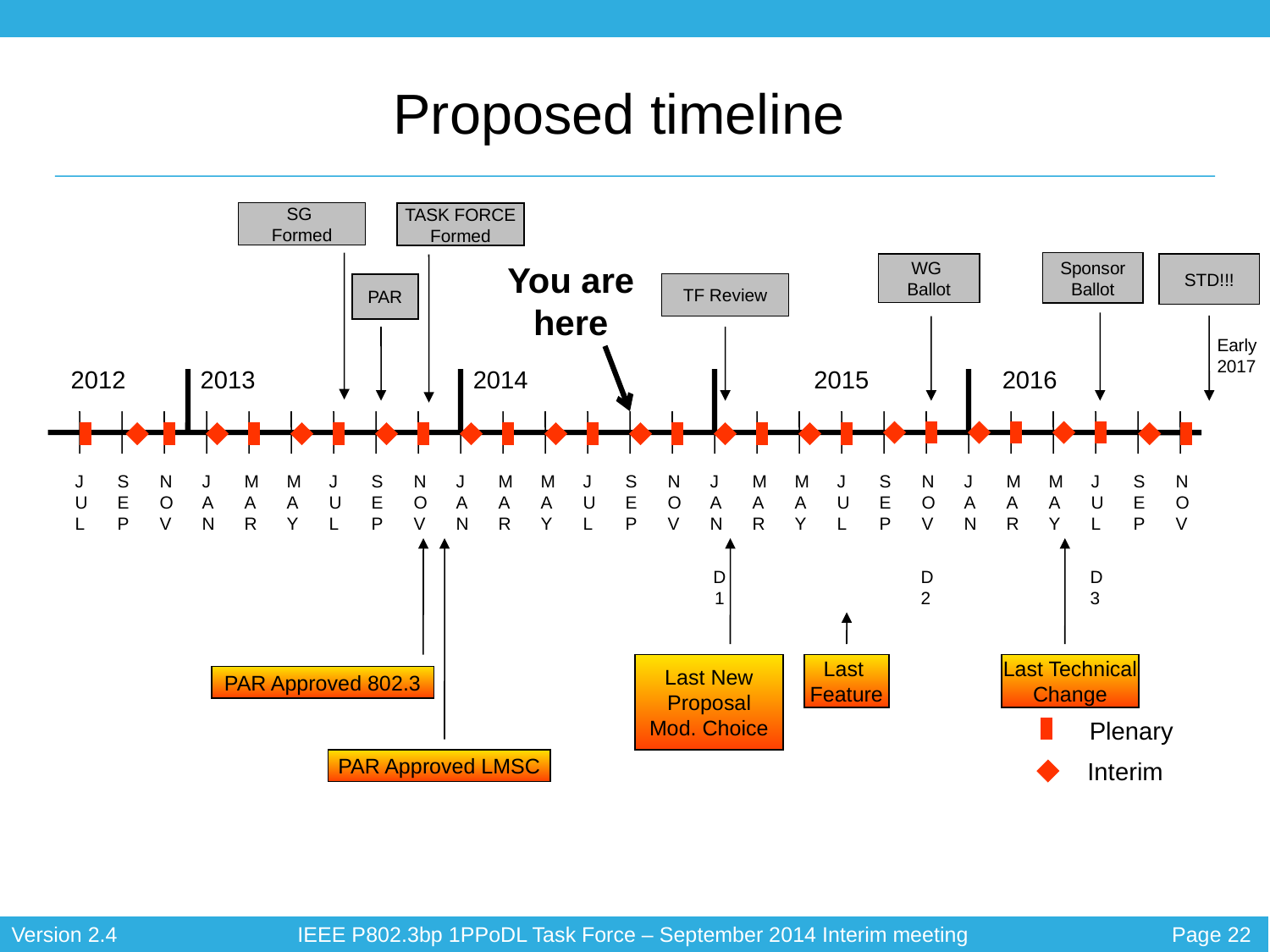

# Proposed timeline
SG
Formed
TASK FORCE
Formed

Sponsor
Ballot
WG
Ballot
STD!!!

You are here
TF Review

PAR

Early
2017
2012
2013
2014
2015
2016

J
U
L
S
E
P
N
O
V
J
A
N
M
A
R
M
A
Y
J
U
L
S
E
P
N
O
V
J
A
N
M
A
R
M
A
Y
J
U
L
S
E
P
N
O
V
J
A
N
M
A
R
M
A
Y
J
U
L
S
E
P
N
O
V
J
A
N
M
A
R
M
A
Y
J
U
L
S
E
P
N
O
V

Last Technical
Change
D
1
D
2
D
3

Last
Feature
Last New
Proposal
Mod. Choice
PAR Approved 802.3
Plenary

PAR Approved LMSC
Interim